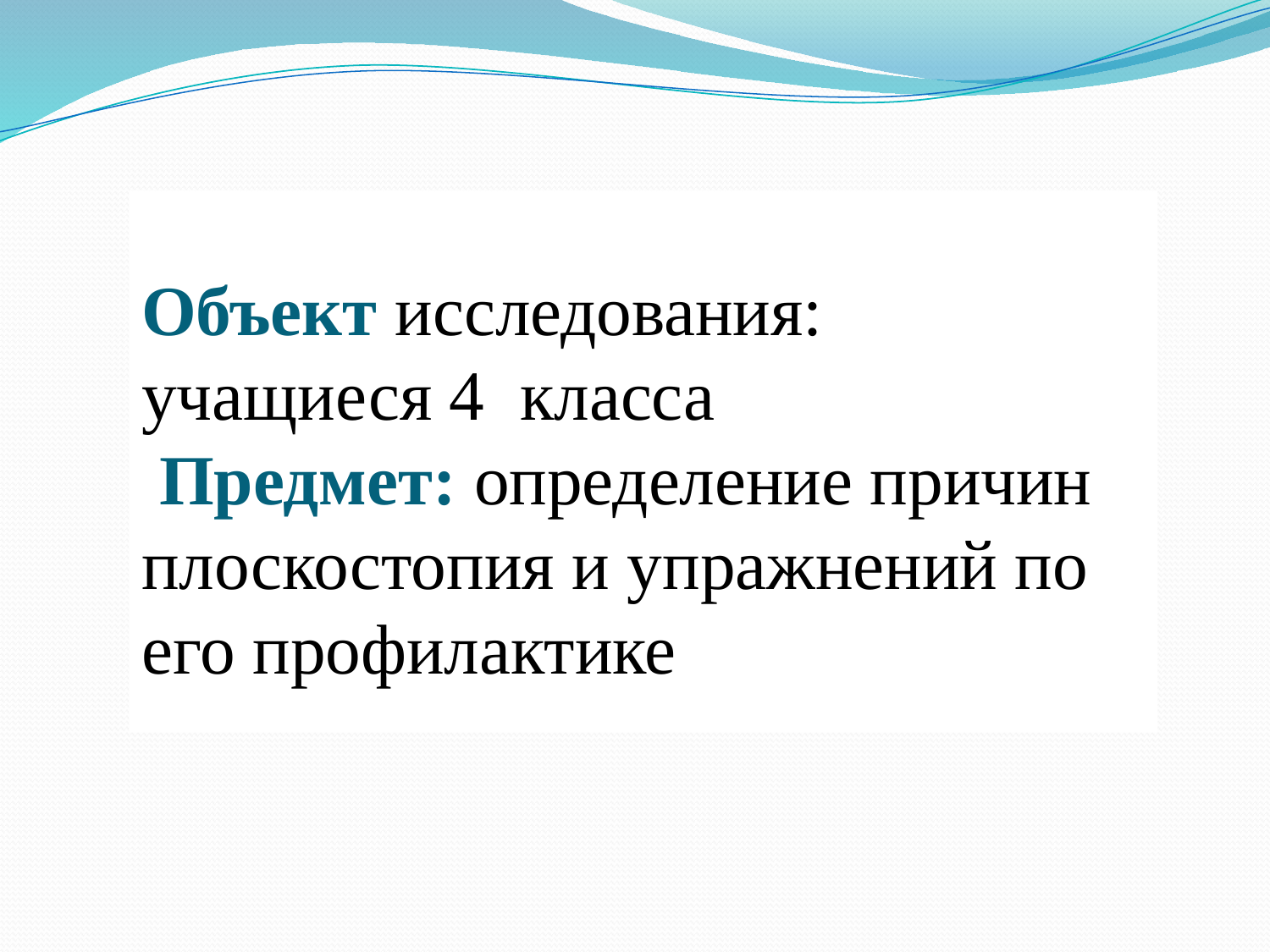

Объект исследования:  учащиеся 4  класса
 Предмет: определение причин плоскостопия и упражнений по его профилактике